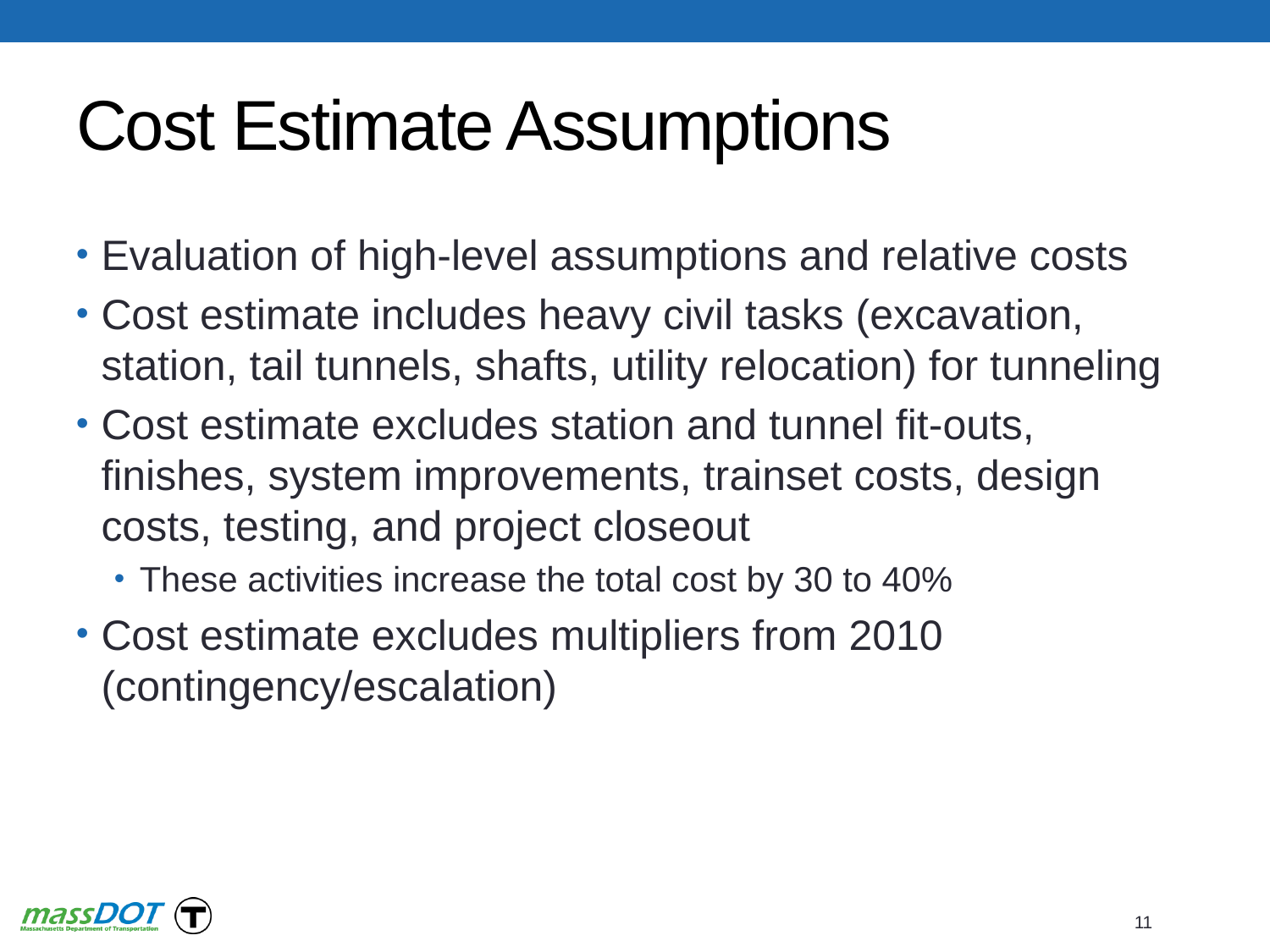

# Cost Estimate Assumptions
Evaluation of high-level assumptions and relative costs
Cost estimate includes heavy civil tasks (excavation, station, tail tunnels, shafts, utility relocation) for tunneling
Cost estimate excludes station and tunnel fit-outs, finishes, system improvements, trainset costs, design costs, testing, and project closeout
These activities increase the total cost by 30 to 40%
Cost estimate excludes multipliers from 2010 (contingency/escalation)

11